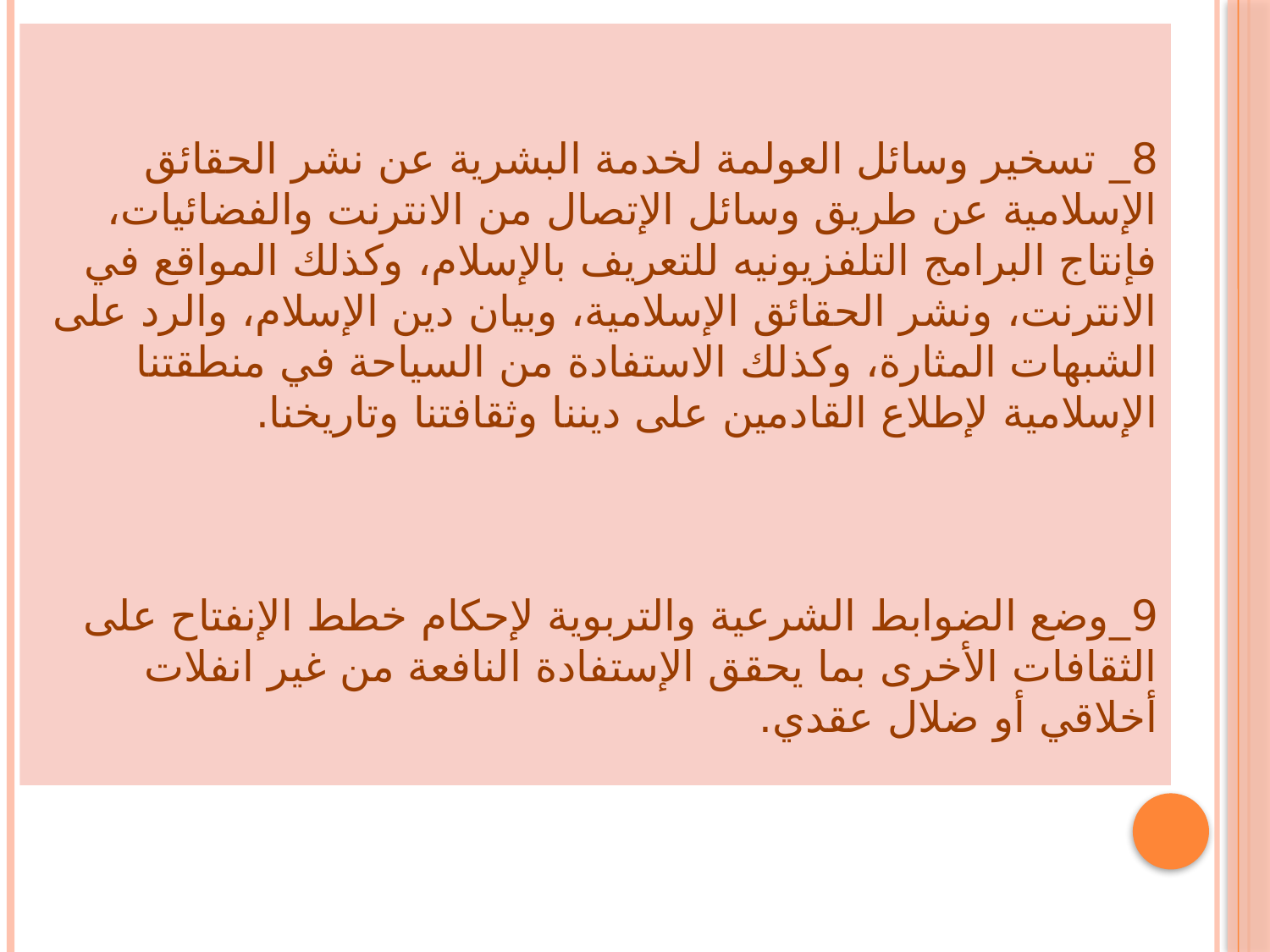

8_ تسخير وسائل العولمة لخدمة البشرية عن نشر الحقائق الإسلامية عن طريق وسائل الإتصال من الانترنت والفضائيات، فإنتاج البرامج التلفزيونيه للتعريف بالإسلام، وكذلك المواقع في الانترنت، ونشر الحقائق الإسلامية، وبيان دين الإسلام، والرد على الشبهات المثارة، وكذلك الاستفادة من السياحة في منطقتنا الإسلامية لإطلاع القادمين على ديننا وثقافتنا وتاريخنا.

9_وضع الضوابط الشرعية والتربوية لإحكام خطط الإنفتاح على الثقافات الأخرى بما يحقق الإستفادة النافعة من غير انفلات أخلاقي أو ضلال عقدي.